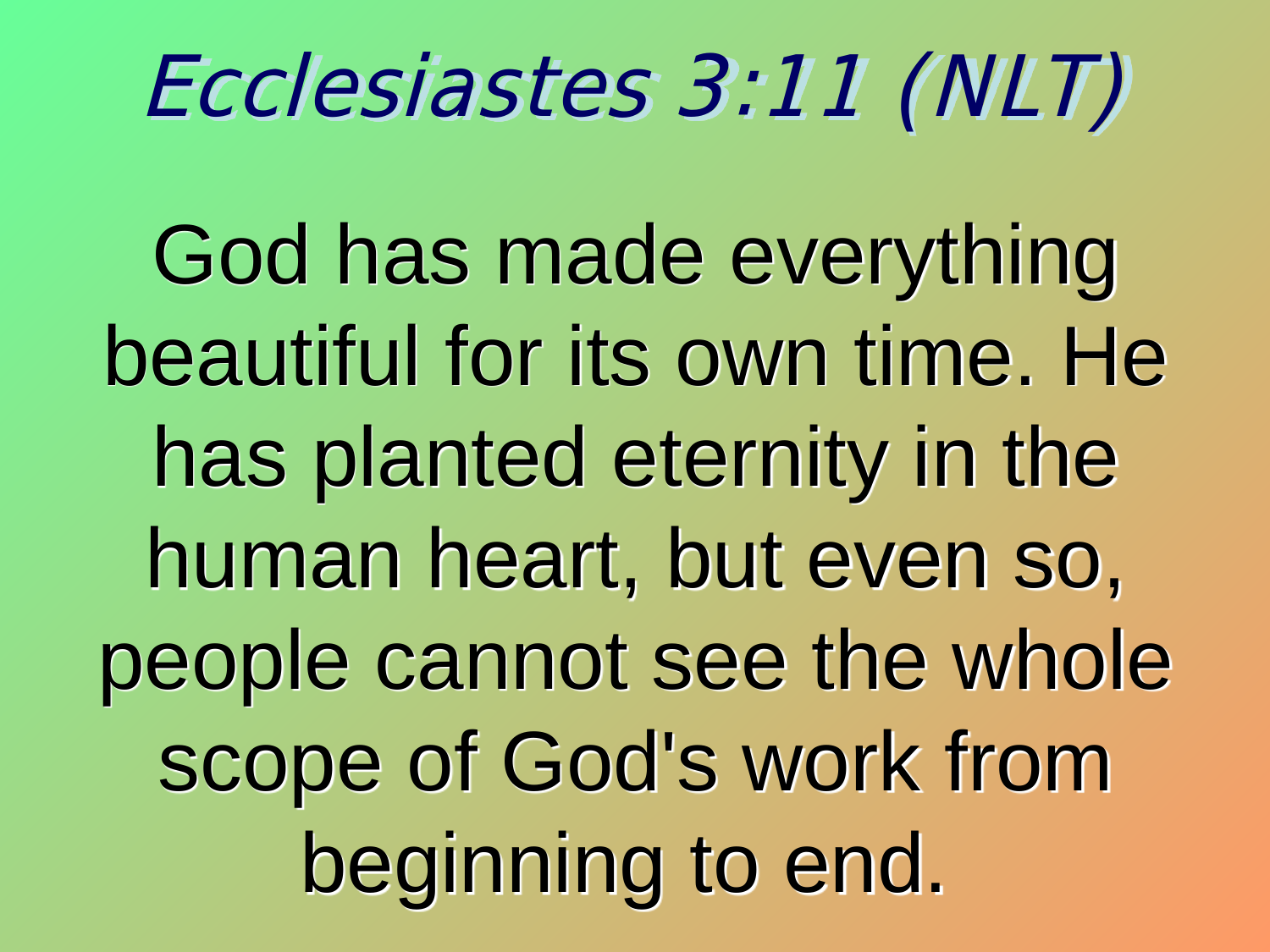

Ecclesiastes 3:11 (NLT)
God has made everything beautiful for its own time. He has planted eternity in the human heart, but even so, people cannot see the whole scope of God's work from beginning to end.